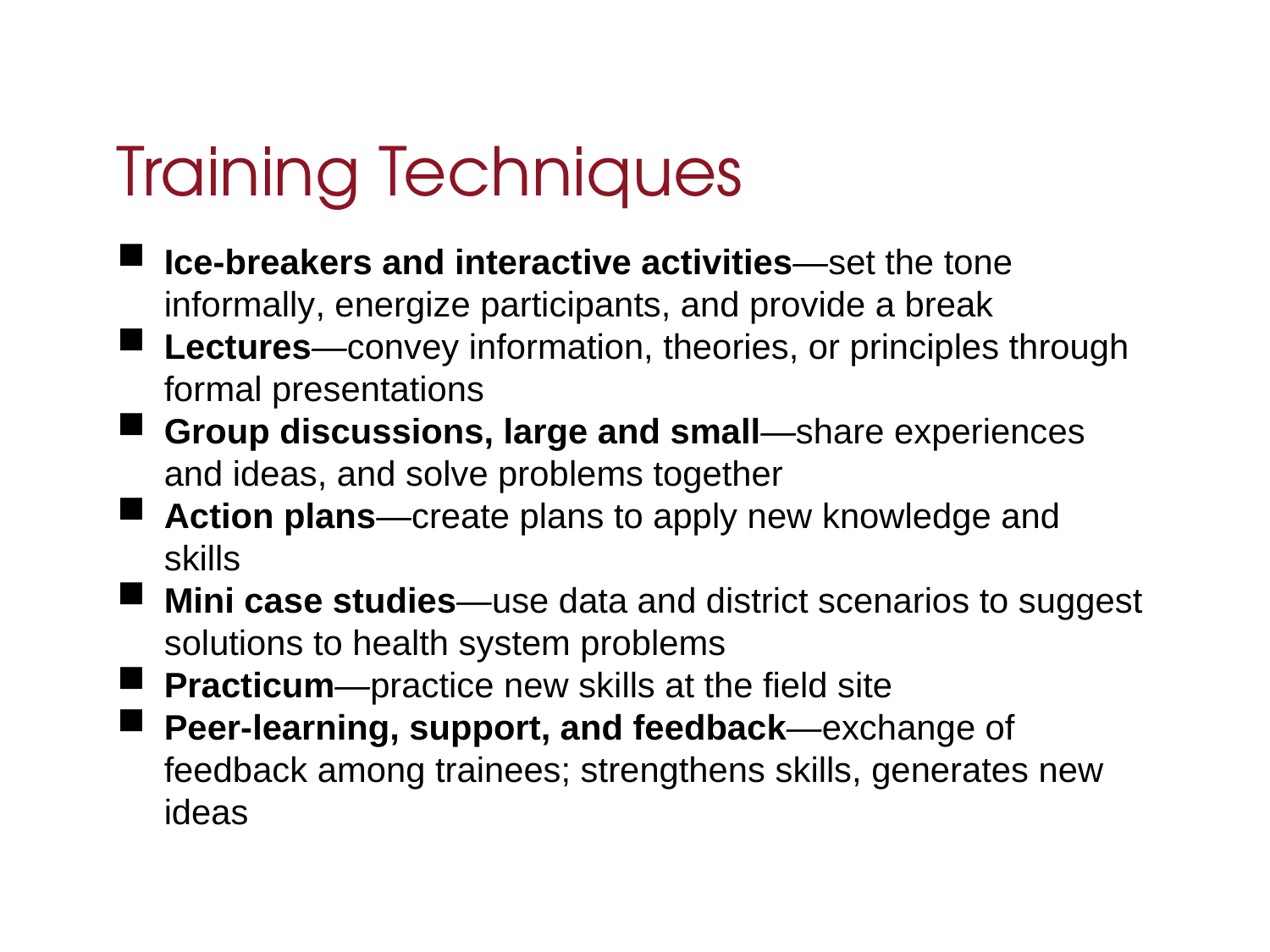

# Training Techniques
Ice-breakers and interactive activities—set the tone informally, energize participants, and provide a break
Lectures—convey information, theories, or principles through formal presentations
Group discussions, large and small—share experiences and ideas, and solve problems together
Action plans—create plans to apply new knowledge and skills
Mini case studies—use data and district scenarios to suggest solutions to health system problems
Practicum—practice new skills at the field site
Peer-learning, support, and feedback—exchange of feedback among trainees; strengthens skills, generates new ideas